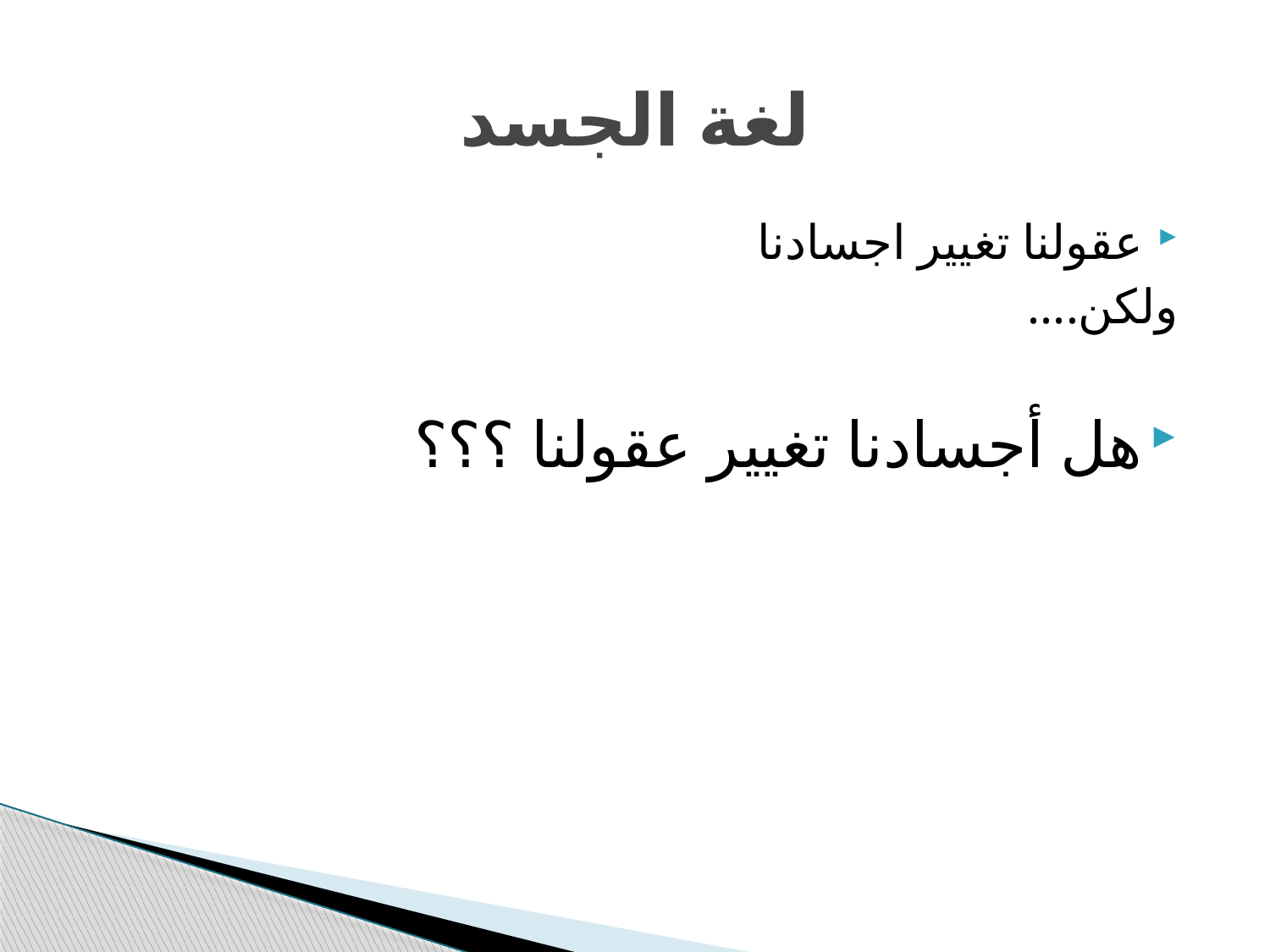

# لغة الجسد
عقولنا تغيير اجسادنا
ولكن....

هل أجسادنا تغيير عقولنا ؟؟؟